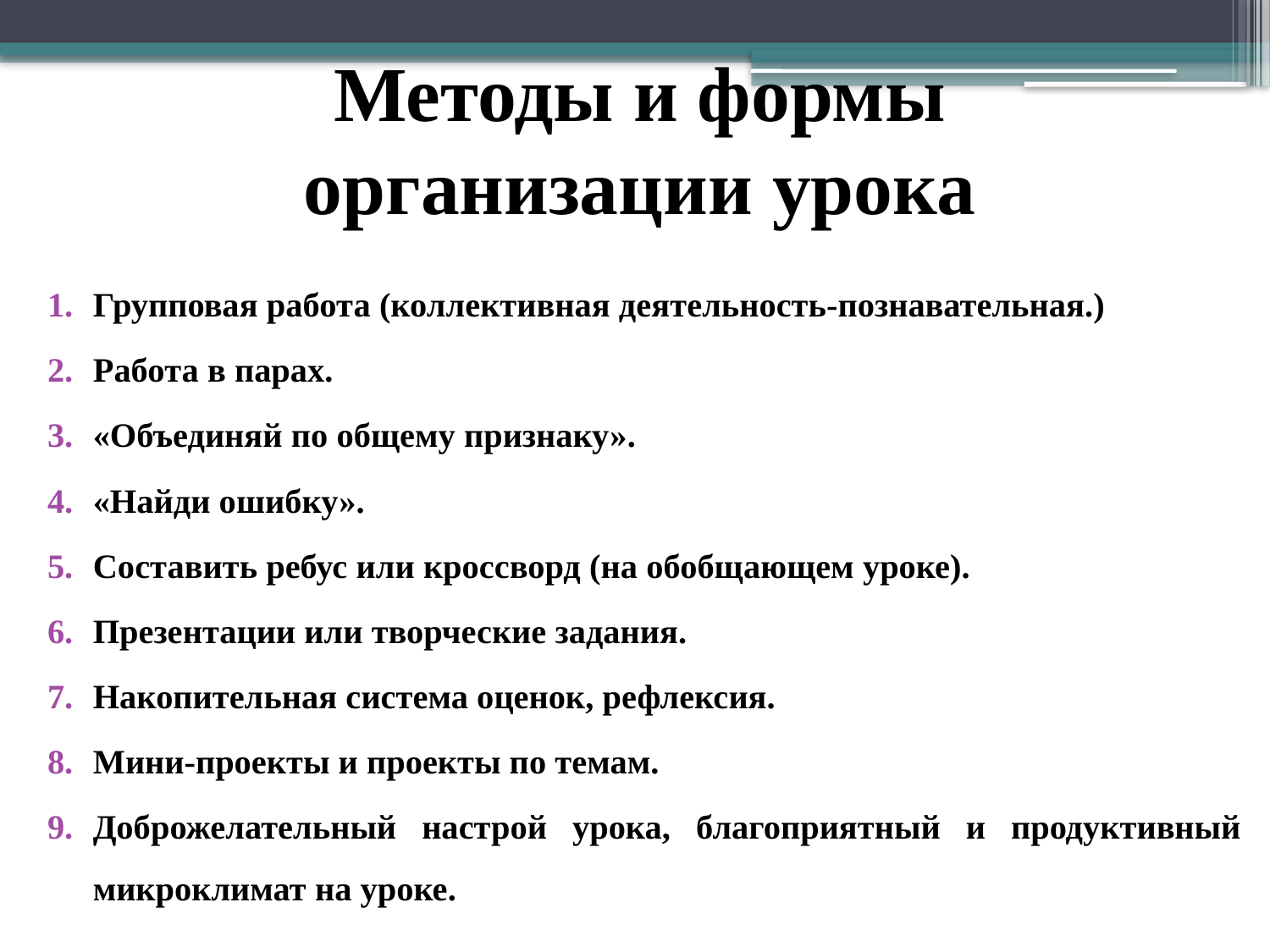

# Методы и формы организации урока
Групповая работа (коллективная деятельность-познавательная.)
Работа в парах.
«Объединяй по общему признаку».
«Найди ошибку».
Составить ребус или кроссворд (на обобщающем уроке).
Презентации или творческие задания.
Накопительная система оценок, рефлексия.
Мини-проекты и проекты по темам.
Доброжелательный настрой урока, благоприятный и продуктивный микроклимат на уроке.